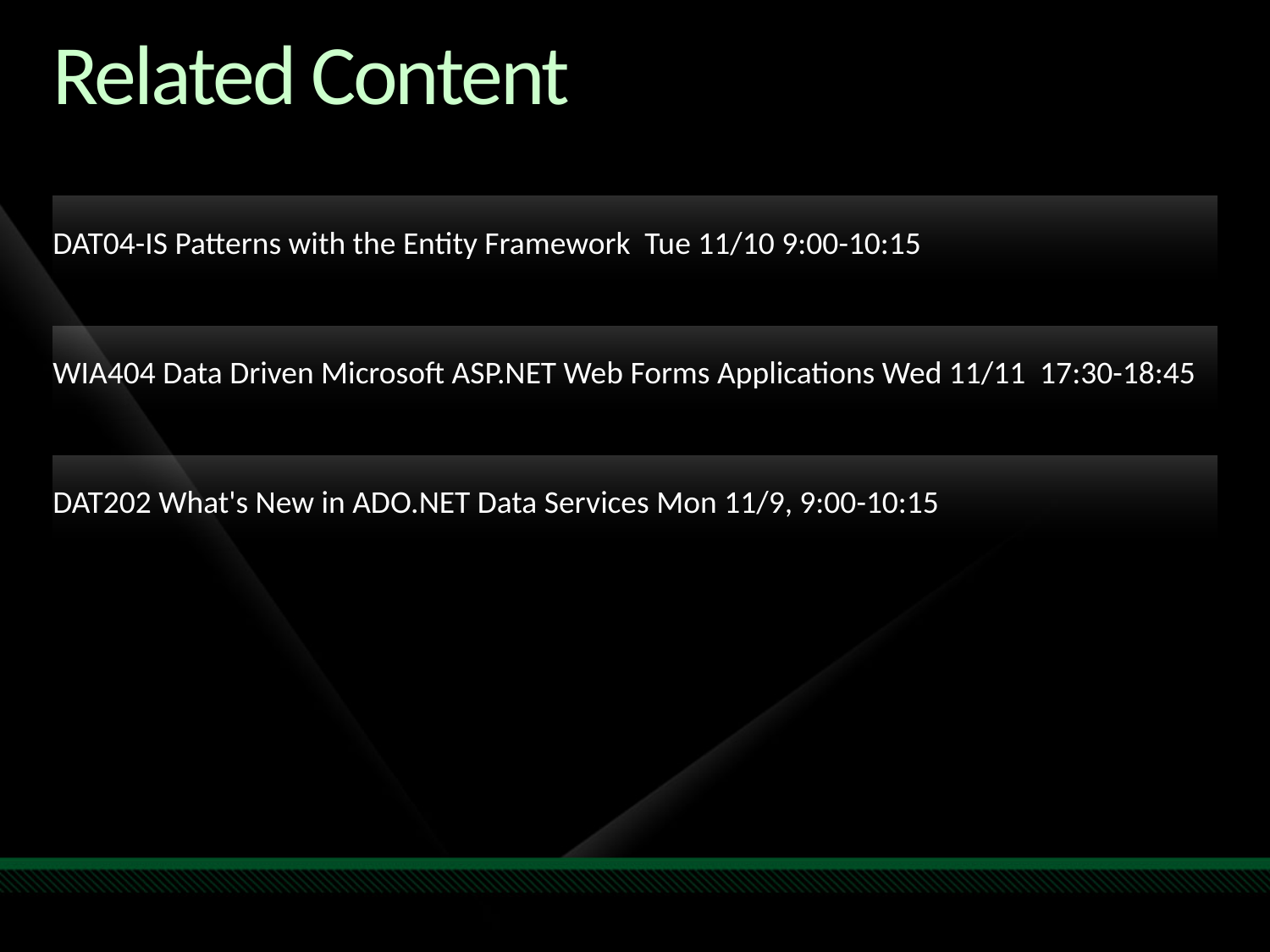

Required Slide
Speakers,
please list the Breakout Sessions,
TLC Interactive Theaters and Labs
that are related to your session.
# Related Content
DAT04-IS Patterns with the Entity Framework  Tue 11/10 9:00-10:15
WIA404 Data Driven Microsoft ASP.NET Web Forms Applications Wed 11/11  17:30-18:45
DAT202 What's New in ADO.NET Data Services Mon 11/9, 9:00-10:15